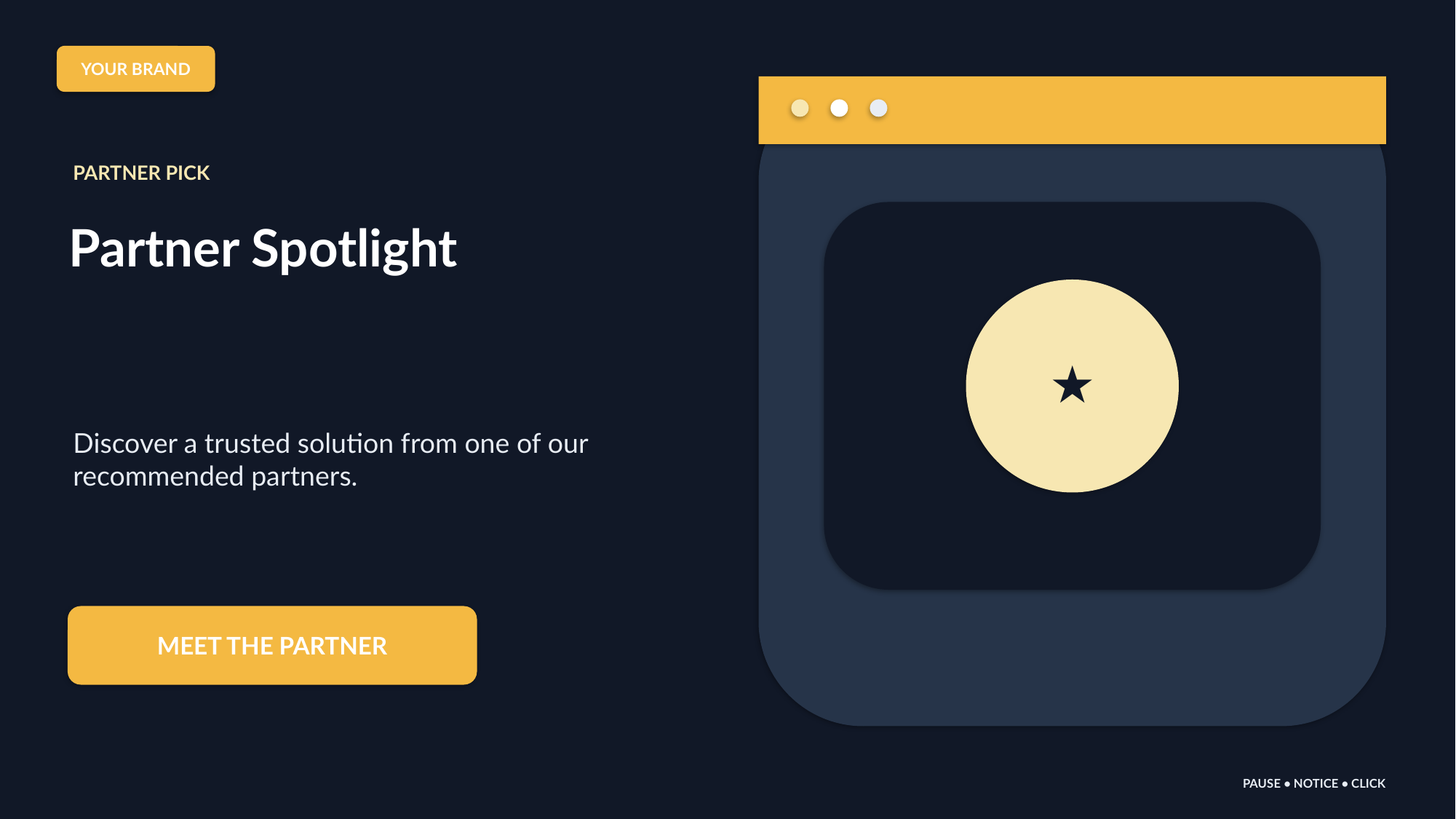

YOUR BRAND

PARTNER PICK

Partner Spotlight

★
Discover a trusted solution from one of our recommended partners.

MEET THE PARTNER
PAUSE • NOTICE • CLICK